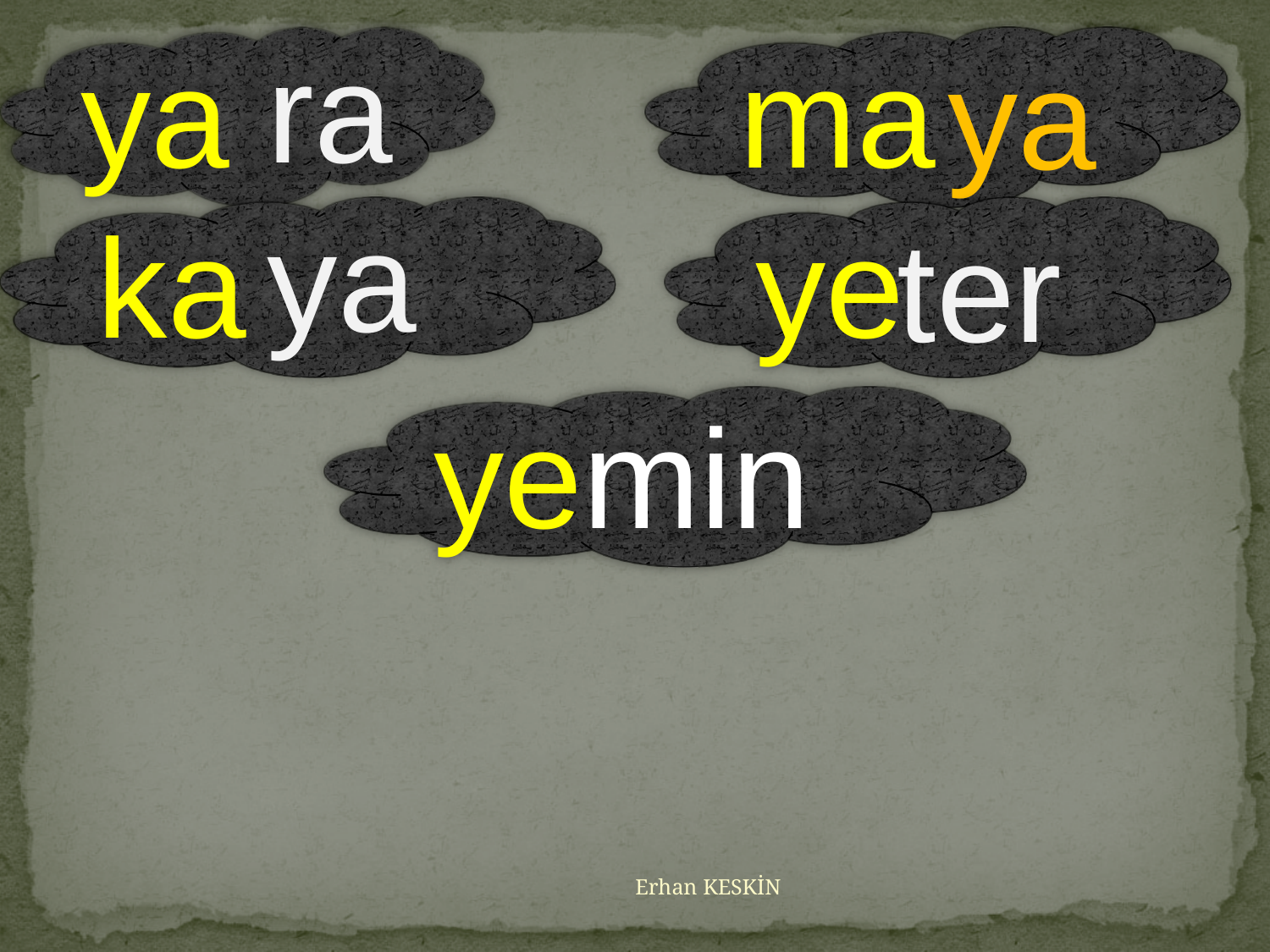

ya
ra
ma
ya
ka
ya
ye
ter
yemin

Erhan KESKİN